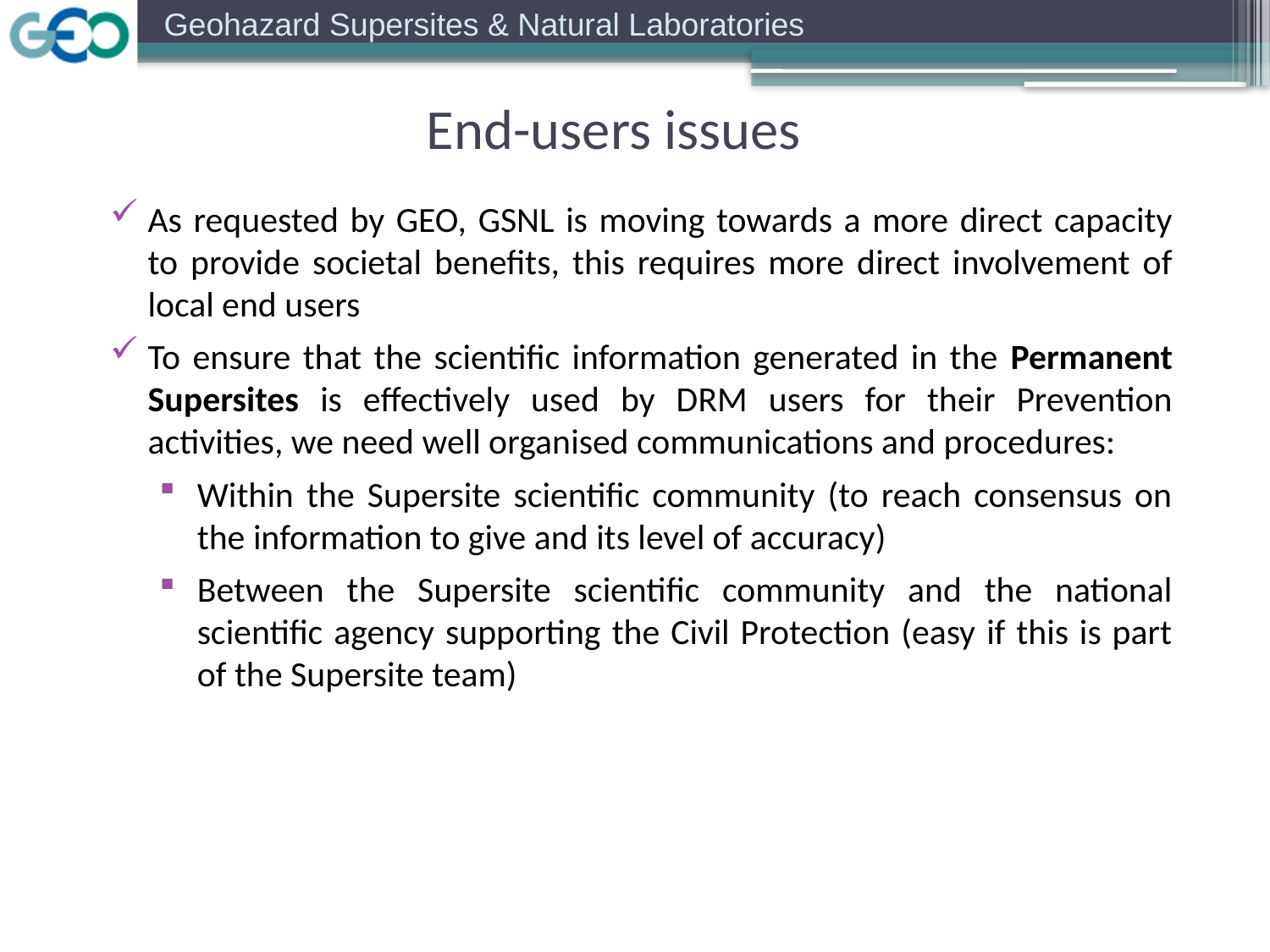

End-users issues

As requested by GEO, GSNL is moving towards a more direct capacity to provide societal benefits, this requires more direct involvement of local end users
To ensure that the scientific information generated in the Permanent Supersites is effectively used by DRM users for their Prevention activities, we need well organised communications and procedures:
Within the Supersite scientific community (to reach consensus on the information to give and its level of accuracy)
Between the Supersite scientific community and the national scientific agency supporting the Civil Protection (easy if this is part of the Supersite team)